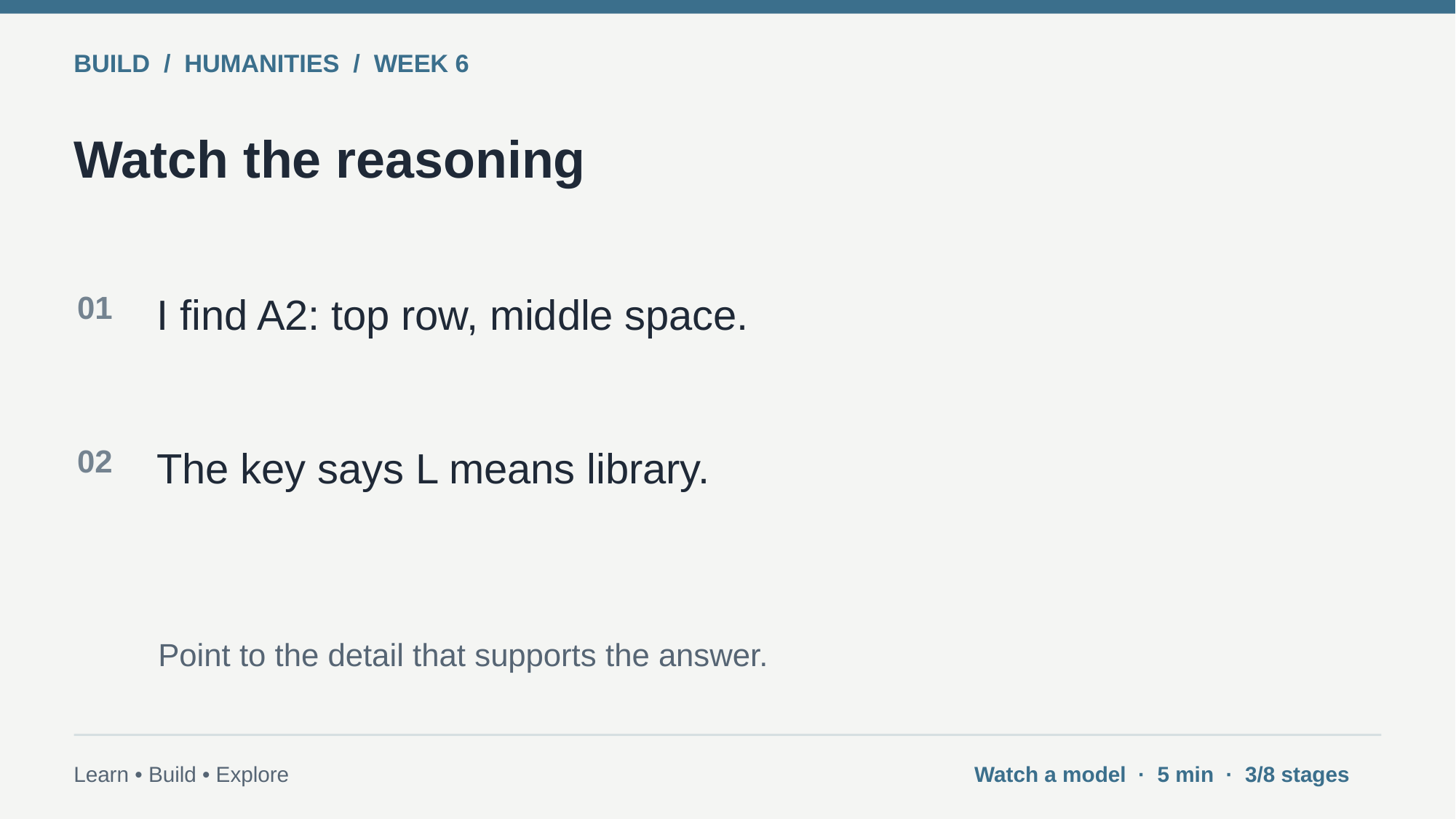

BUILD  /  HUMANITIES  /  WEEK 6
Watch the reasoning
01
I find A2: top row, middle space.
02
The key says L means library.
Point to the detail that supports the answer.

Learn • Build • Explore
Watch a model  ·  5 min  ·  3/8 stages